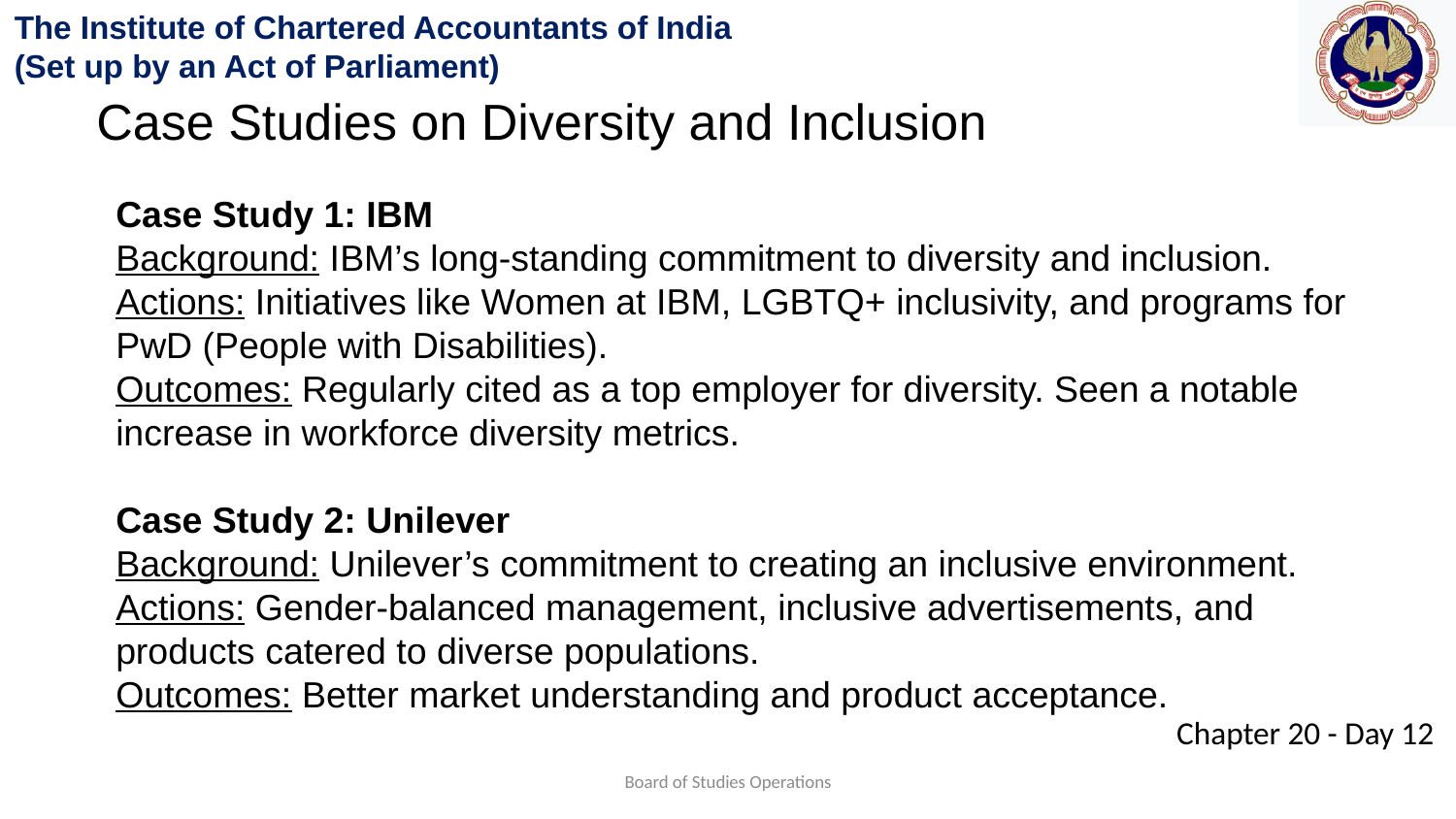

Case Studies on Diversity and Inclusion

Case Study 1: IBM
Background: IBM’s long-standing commitment to diversity and inclusion.
Actions: Initiatives like Women at IBM, LGBTQ+ inclusivity, and programs for PwD (People with Disabilities).
Outcomes: Regularly cited as a top employer for diversity. Seen a notable increase in workforce diversity metrics.

Case Study 2: Unilever
Background: Unilever’s commitment to creating an inclusive environment.
Actions: Gender-balanced management, inclusive advertisements, and products catered to diverse populations.
Outcomes: Better market understanding and product acceptance.
Board of Studies Operations